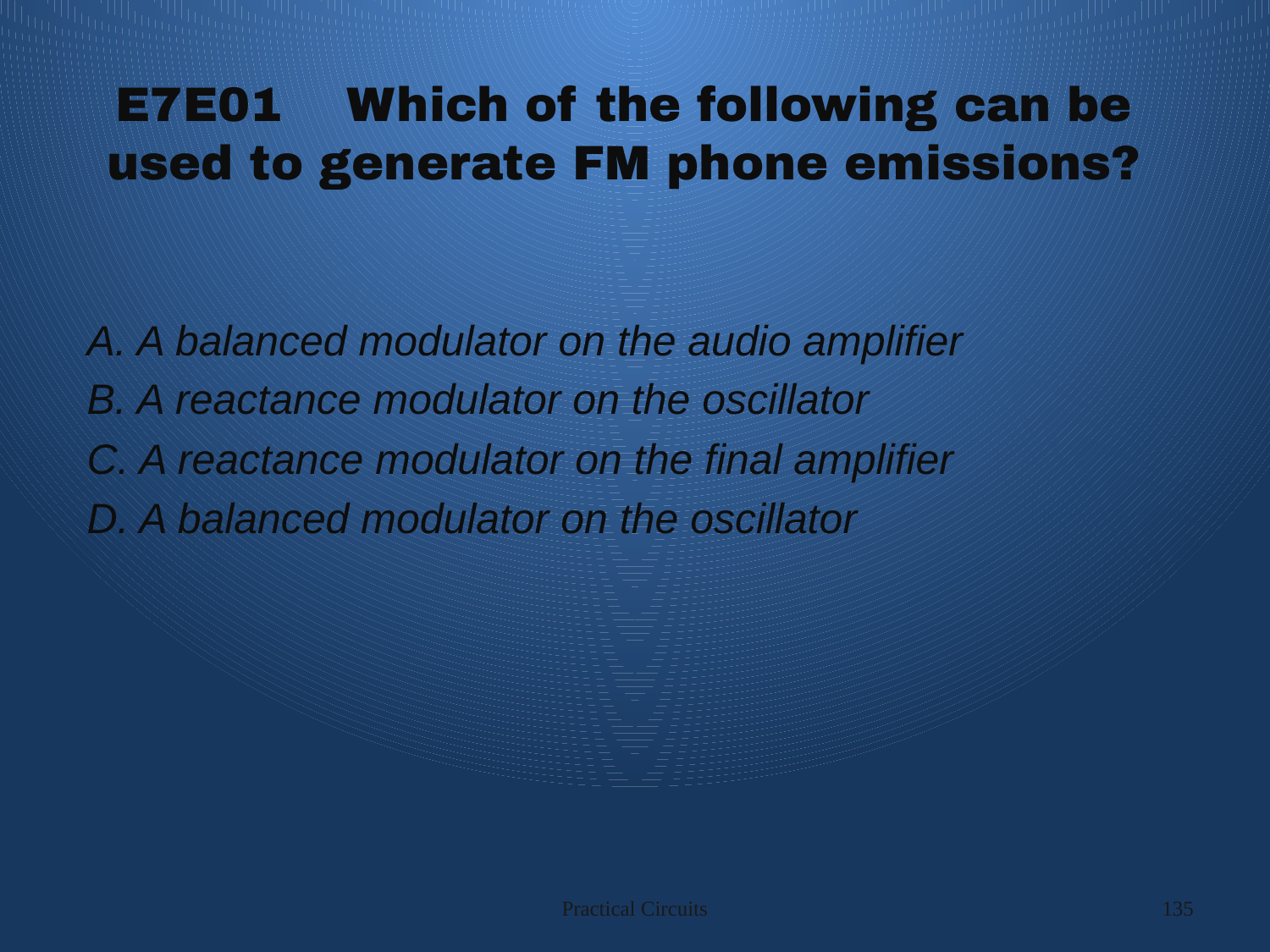

# E7E01    Which of the following can be used to generate FM phone emissions?
A. A balanced modulator on the audio amplifier
B. A reactance modulator on the oscillator
C. A reactance modulator on the final amplifier
D. A balanced modulator on the oscillator
Practical Circuits
135